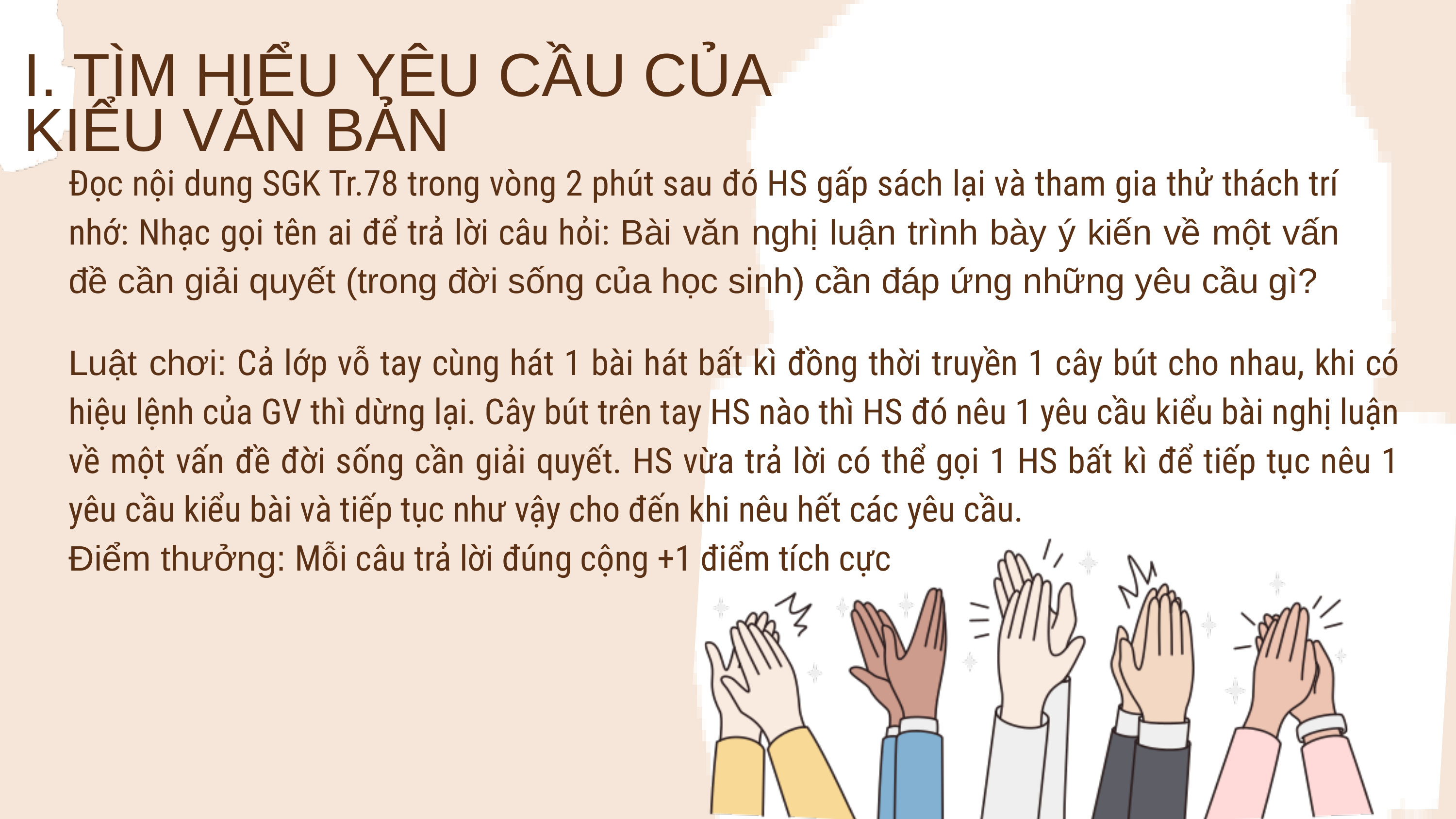

I. TÌM HIỂU YÊU CẦU CỦA KIỂU VĂN BẢN

Đọc nội dung SGK Tr.78 trong vòng 2 phút sau đó HS gấp sách lại và tham gia thử thách trí nhớ: Nhạc gọi tên ai để trả lời câu hỏi: Bài văn nghị luận trình bày ý kiến về một vấn đề cần giải quyết (trong đời sống của học sinh) cần đáp ứng những yêu cầu gì?
Luật chơi: Cả lớp vỗ tay cùng hát 1 bài hát bất kì đồng thời truyền 1 cây bút cho nhau, khi có hiệu lệnh của GV thì dừng lại. Cây bút trên tay HS nào thì HS đó nêu 1 yêu cầu kiểu bài nghị luận về một vấn đề đời sống cần giải quyết. HS vừa trả lời có thể gọi 1 HS bất kì để tiếp tục nêu 1 yêu cầu kiểu bài và tiếp tục như vậy cho đến khi nêu hết các yêu cầu.
Điểm thưởng: Mỗi câu trả lời đúng cộng +1 điểm tích cực